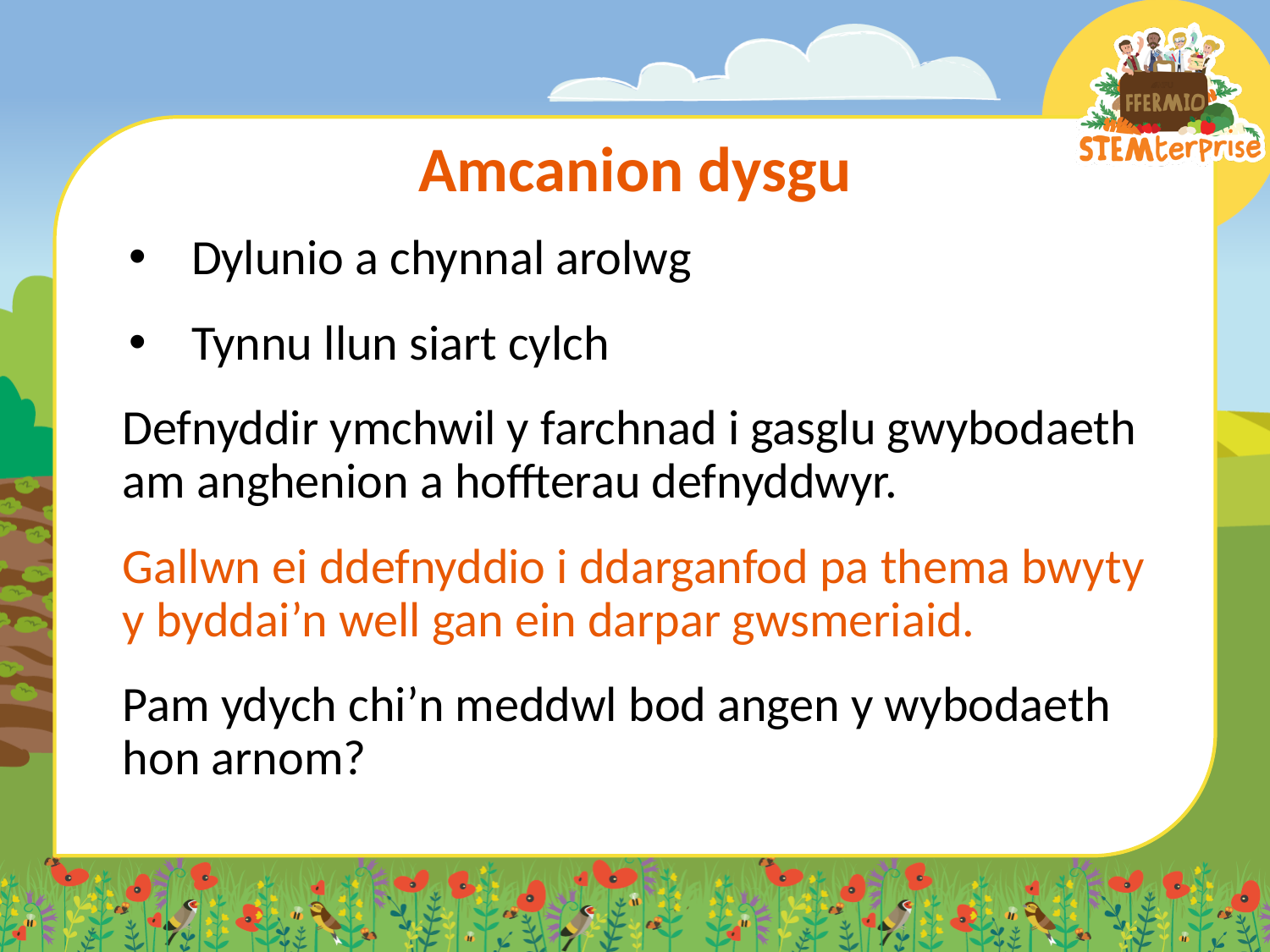

# Amcanion dysgu
Dylunio a chynnal arolwg
Tynnu llun siart cylch
Defnyddir ymchwil y farchnad i gasglu gwybodaeth am anghenion a hoffterau defnyddwyr.
Gallwn ei ddefnyddio i ddarganfod pa thema bwyty y byddai’n well gan ein darpar gwsmeriaid.
Pam ydych chi’n meddwl bod angen y wybodaeth hon arnom?